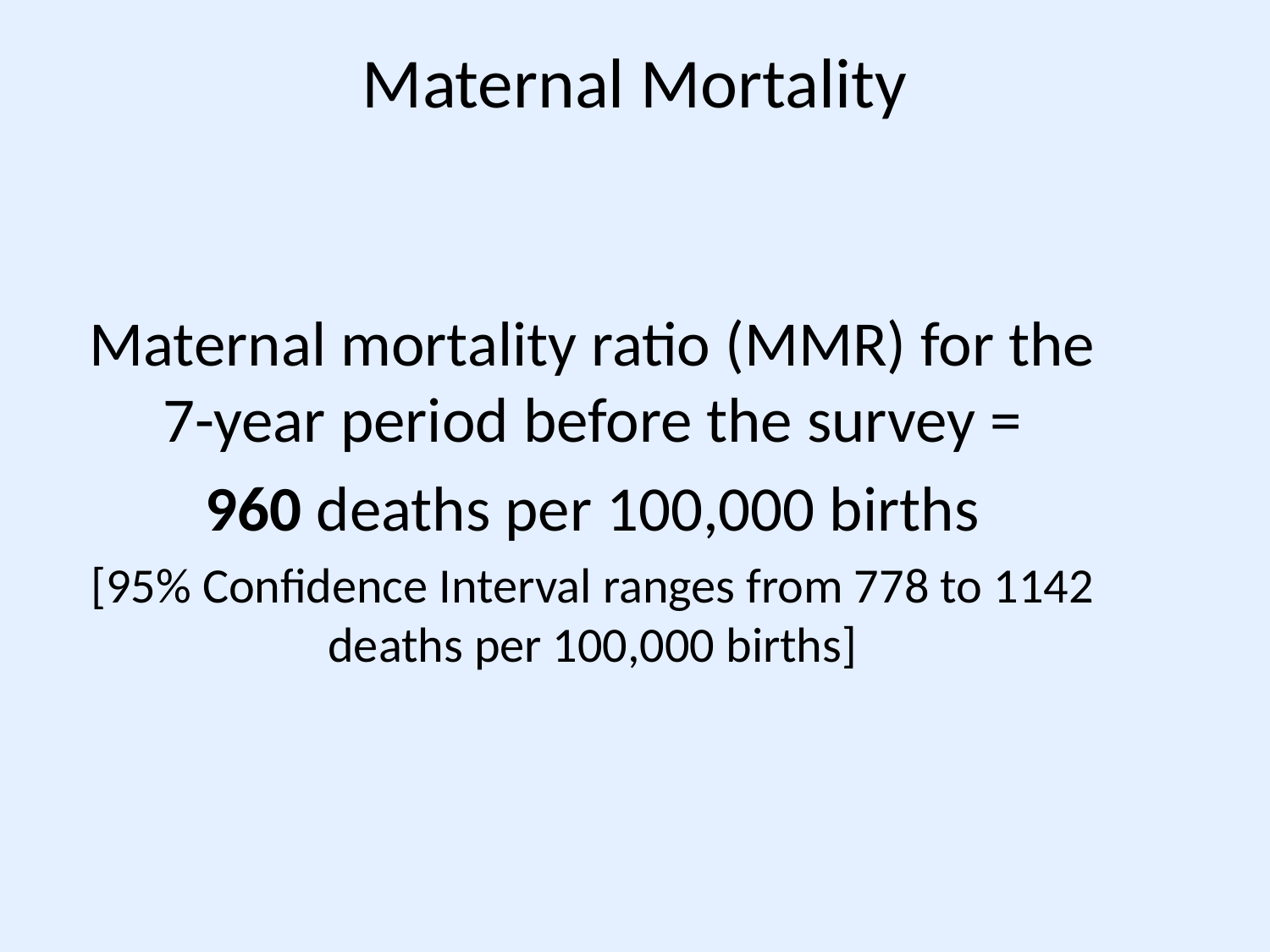

# Maternal Mortality
Maternal mortality ratio (MMR) for the 7-year period before the survey =
960 deaths per 100,000 births
[95% Confidence Interval ranges from 778 to 1142 deaths per 100,000 births]